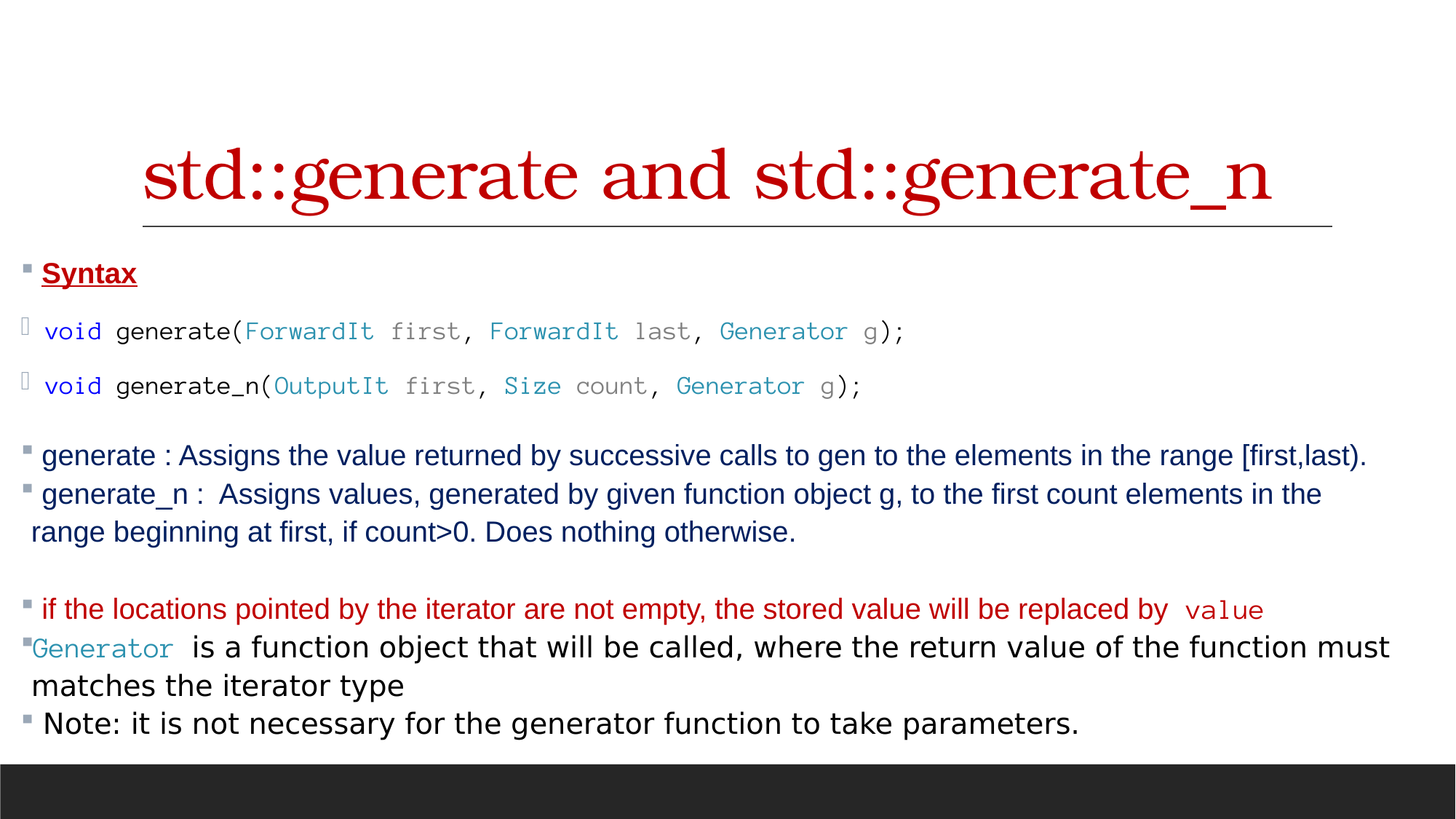

# std::generate and std::generate_n
 Syntax
 void generate(ForwardIt first, ForwardIt last, Generator g);
 void generate_n(OutputIt first, Size count, Generator g);

 generate : Assigns the value returned by successive calls to gen to the elements in the range [first,last).
 generate_n :  Assigns values, generated by given function object g, to the first count elements in the range beginning at first, if count>0. Does nothing otherwise.

 if the locations pointed by the iterator are not empty, the stored value will be replaced by value
Generator is a function object that will be called, where the return value of the function must matches the iterator type
 Note: it is not necessary for the generator function to take parameters.